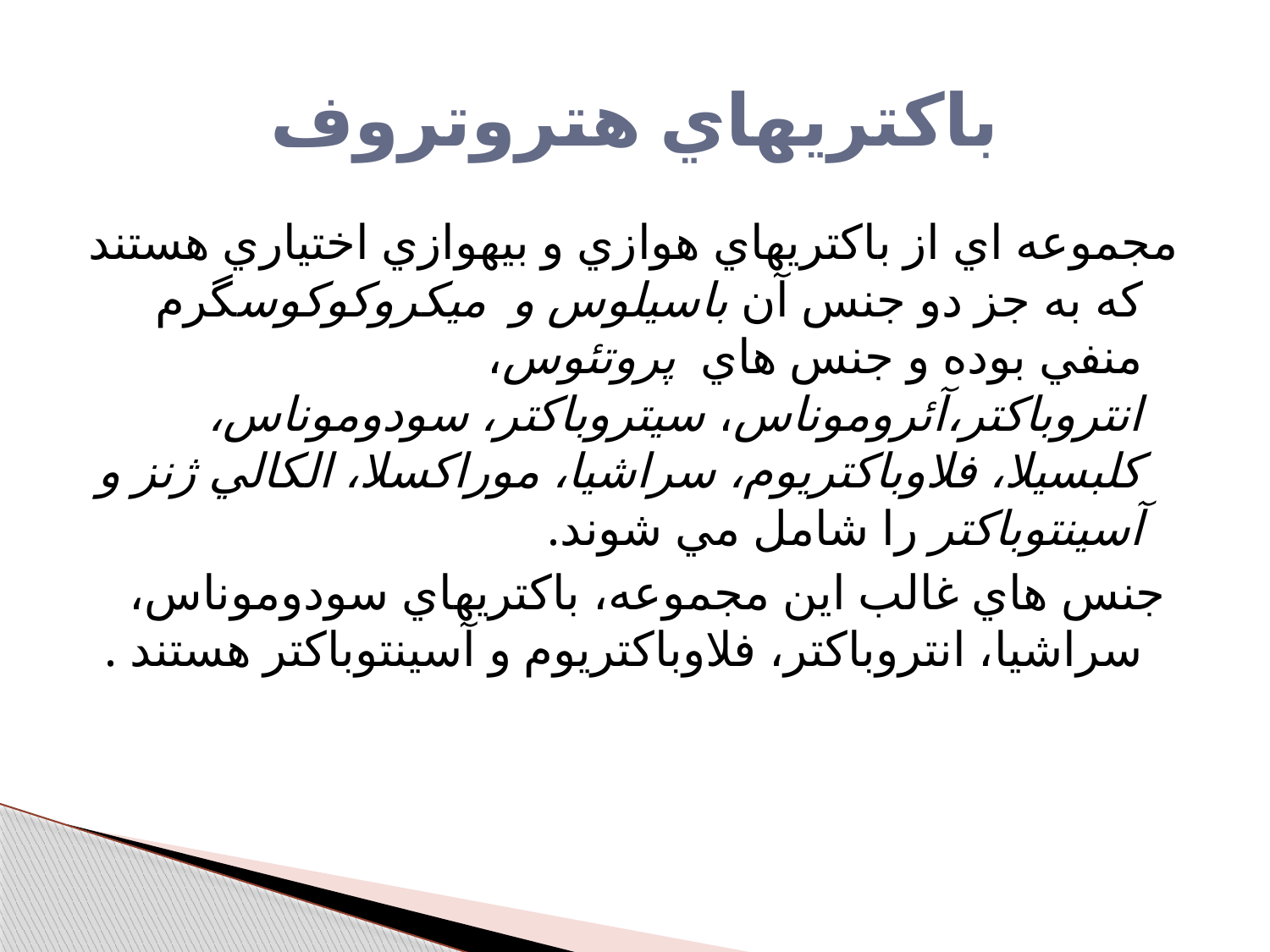

باكتريهاي هتروتروف
مجموعه اي از باكتريهاي هوازي و بيهوازي اختياري هستند كه به جز دو جنس آن باسيلوس و  ميكروكوكوسگرم منفي بوده و جنس هاي  پروتئوس، انتروباكتر،آئروموناس، سيتروباكتر، سودوموناس، كلبسيلا، فلاوباكتريوم، سراشيا، موراكسلا، الكالي ژنز و آسينتوباكتر را شامل مي شوند.
 جنس هاي غالب اين مجموعه، باكتريهاي سودوموناس، سراشيا، انتروباكتر، فلاوباكتريوم و آسينتوباكتر هستند .